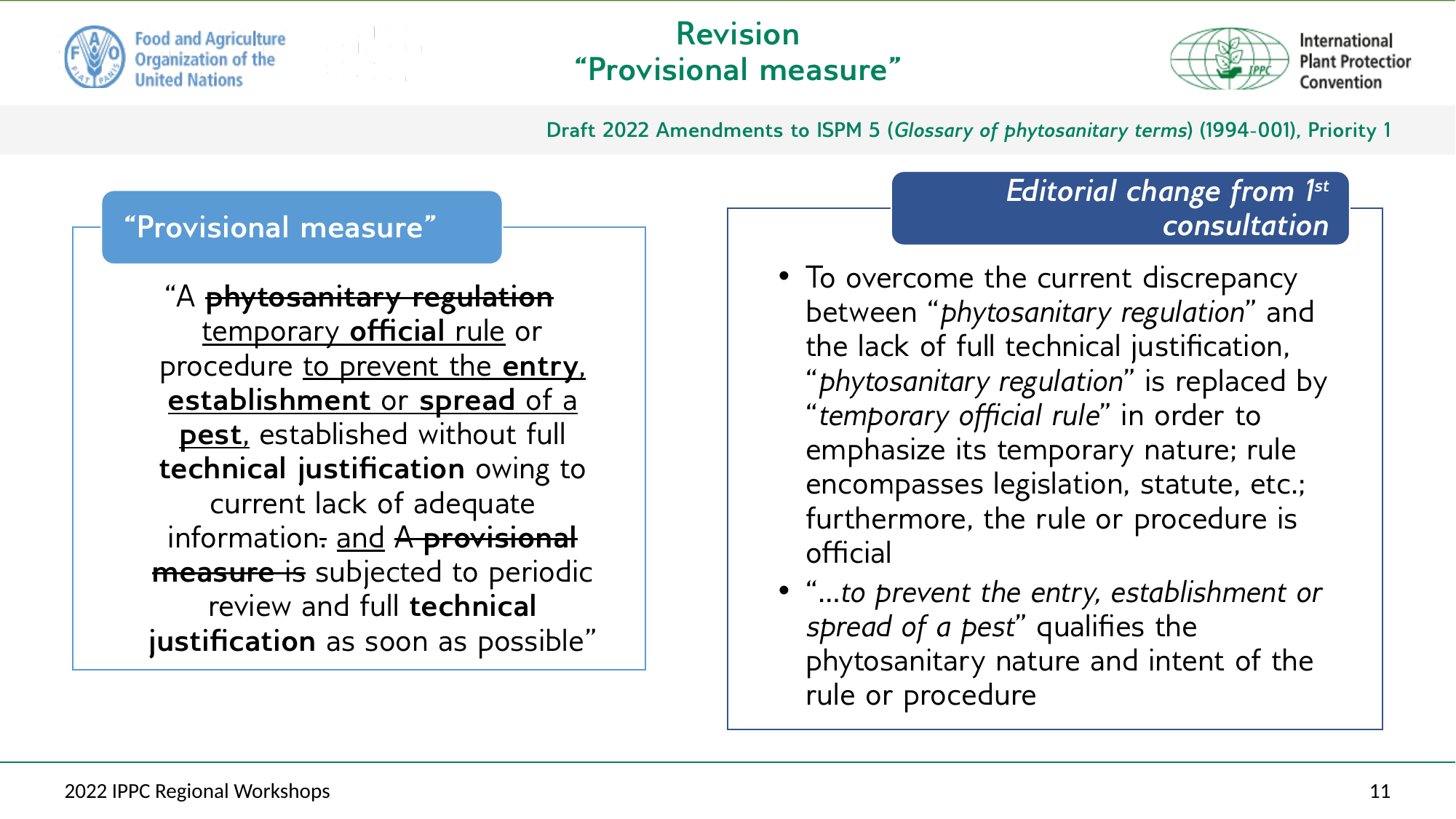

# Revision “Provisional measure”
“A phytosanitary regulation temporary official rule or procedure to prevent the entry, establishment or spread of a pest, established without full technical justification owing to current lack of adequate information. and A provisional measure is subjected to periodic review and full technical justification as soon as possible”
“Provisional measure”
To overcome the current discrepancy between “phytosanitary regulation” and the lack of full technical justification, “phytosanitary regulation” is replaced by “temporary official rule” in order to emphasize its temporary nature; rule encompasses legislation, statute, etc.; furthermore, the rule or procedure is official
“…to prevent the entry, establishment or spread of a pest” qualifies the phytosanitary nature and intent of the rule or procedure
Editorial change from 1st consultation